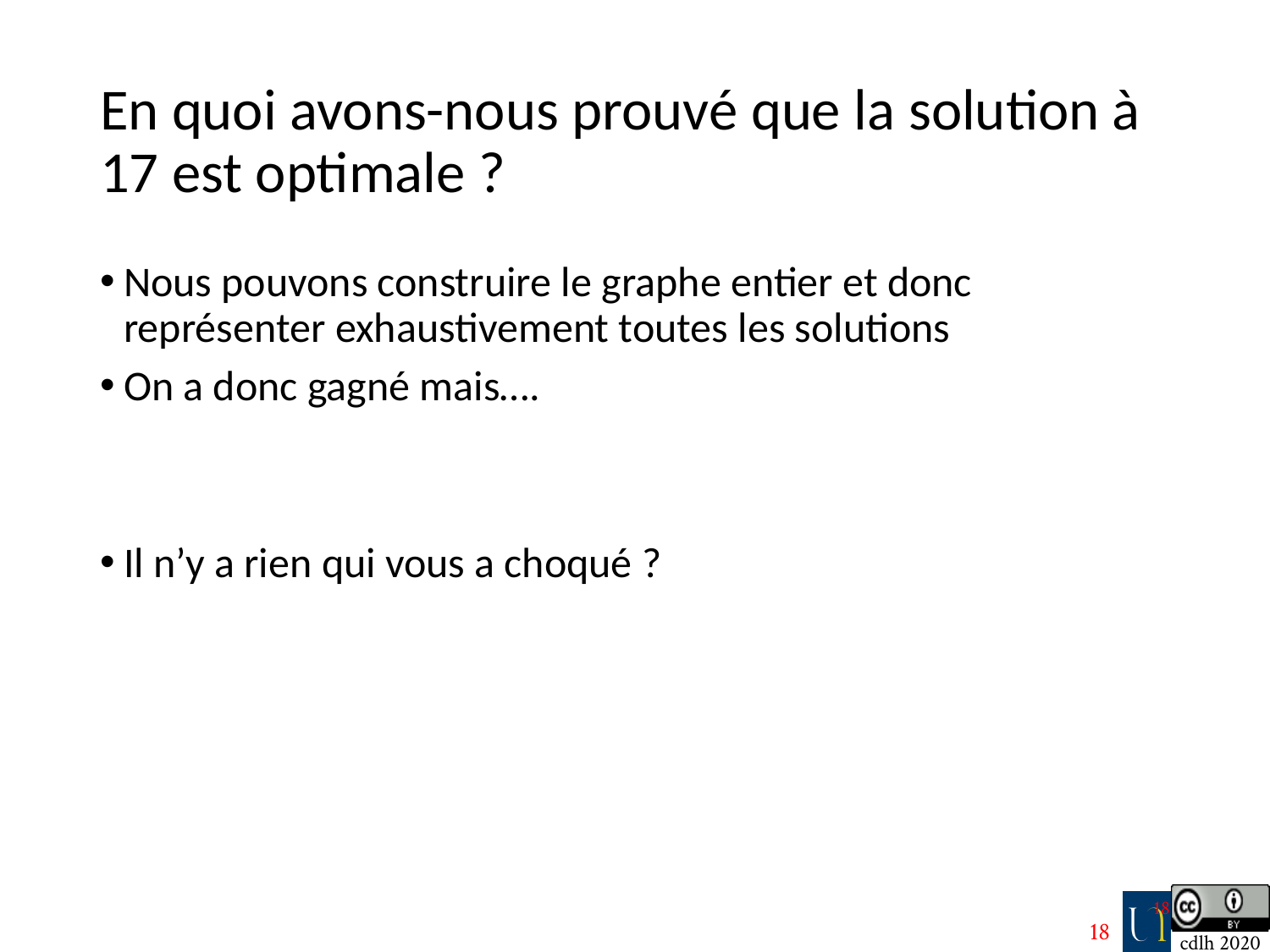

# En quoi avons-nous prouvé que la solution à 17 est optimale ?
Nous pouvons construire le graphe entier et donc représenter exhaustivement toutes les solutions
On a donc gagné mais….

Il n’y a rien qui vous a choqué ?
18